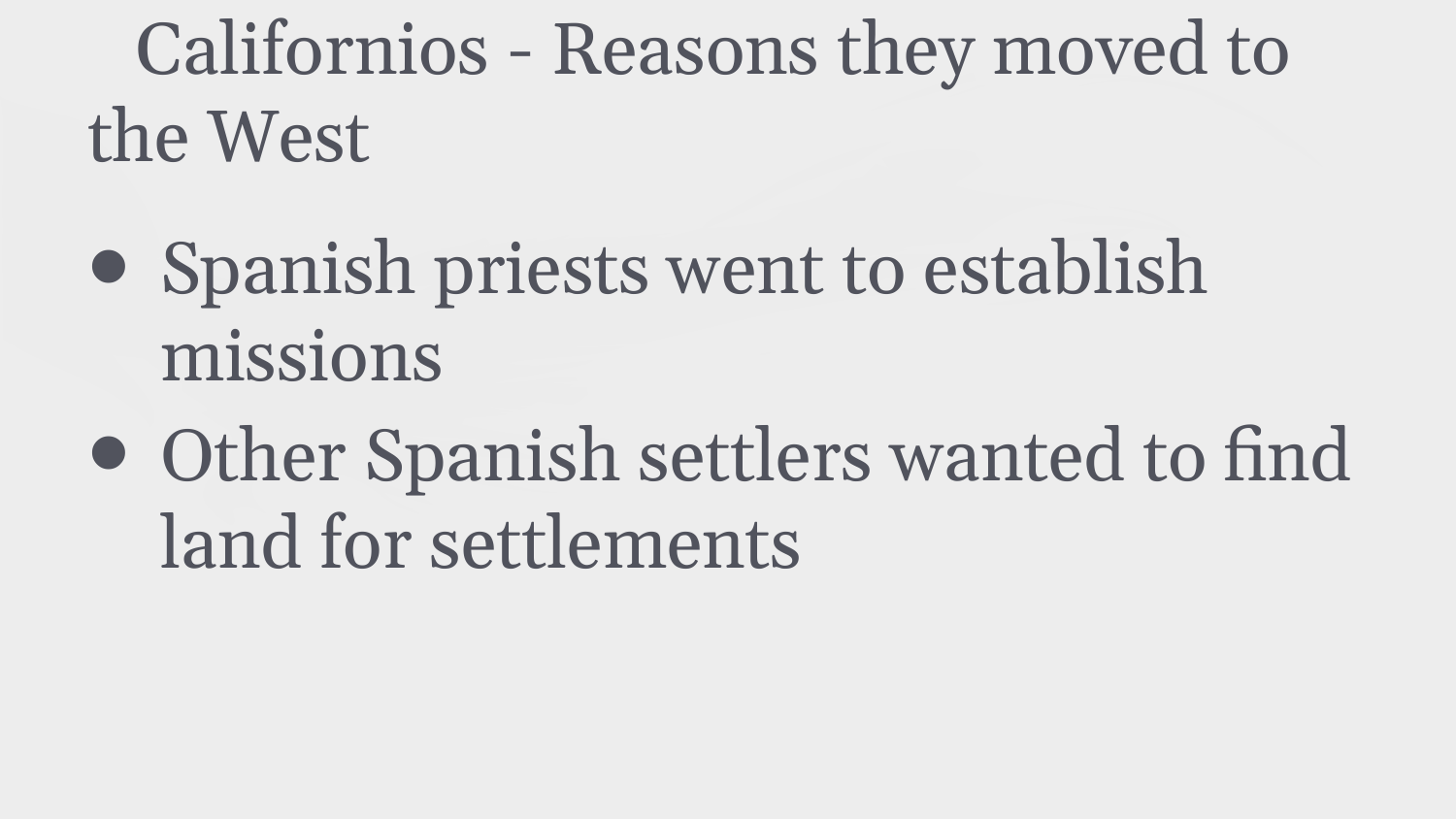

# Californios - Reasons they moved to the West
Spanish priests went to establish missions
Other Spanish settlers wanted to find land for settlements